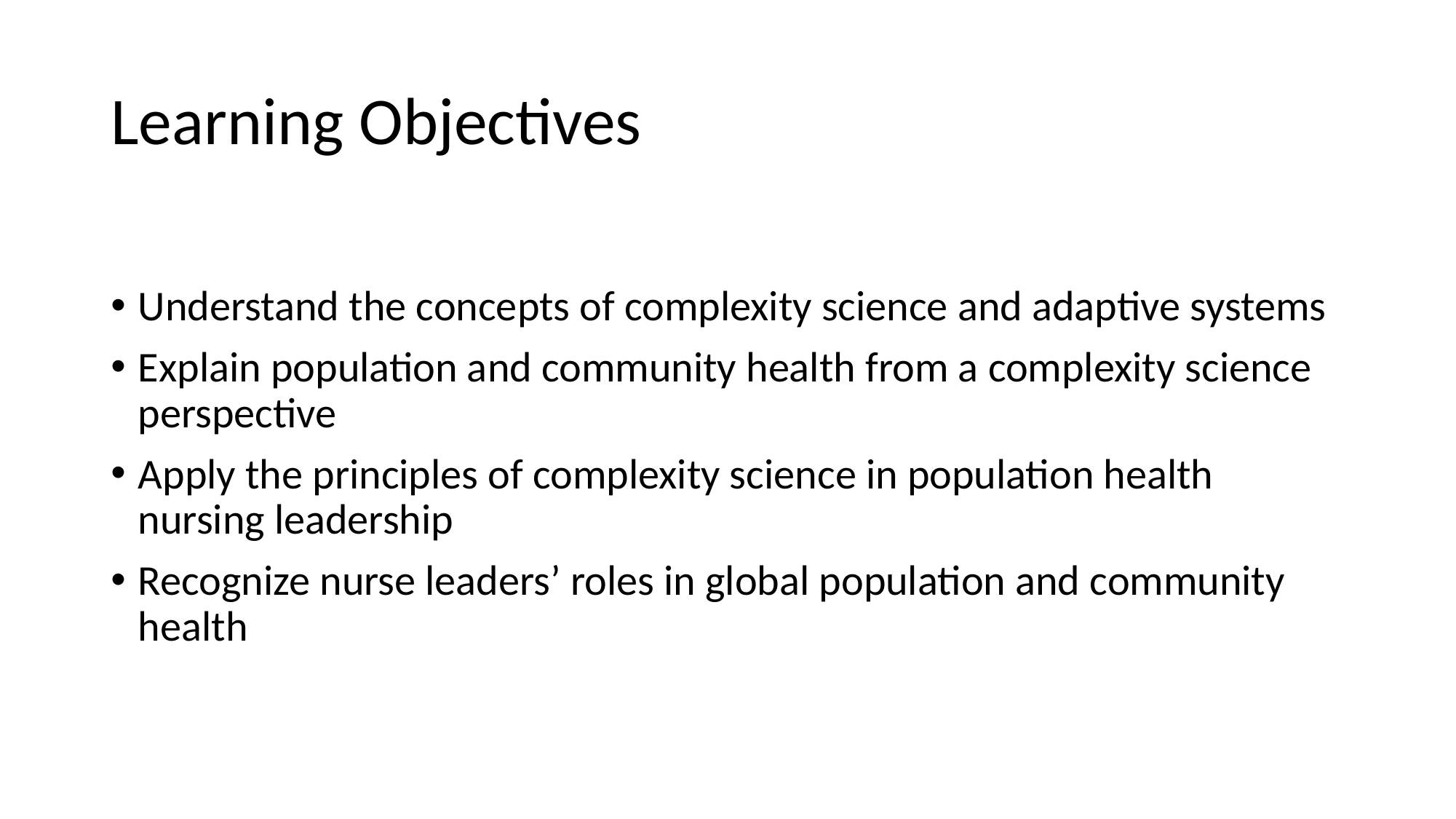

# Learning Objectives

Understand the concepts of complexity science and adaptive systems
Explain population and community health from a complexity science perspective
Apply the principles of complexity science in population health nursing leadership
Recognize nurse leaders’ roles in global population and community health